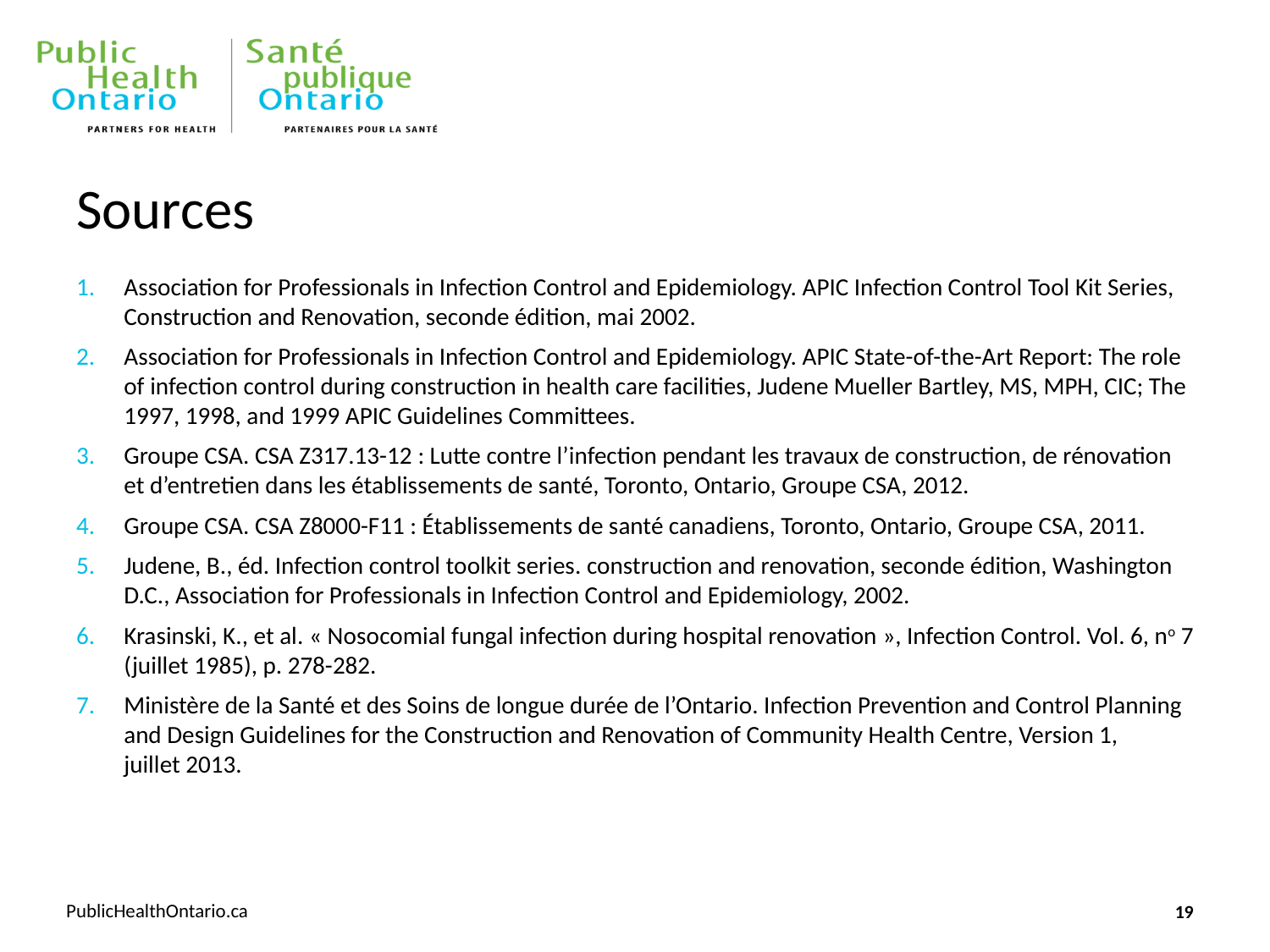

# Sources
Association for Professionals in Infection Control and Epidemiology. APIC Infection Control Tool Kit Series, Construction and Renovation, seconde édition, mai 2002.
Association for Professionals in Infection Control and Epidemiology. APIC State-of-the-Art Report: The role of infection control during construction in health care facilities, Judene Mueller Bartley, MS, MPH, CIC; The 1997, 1998, and 1999 APIC Guidelines Committees.
Groupe CSA. CSA Z317.13-12 : Lutte contre l’infection pendant les travaux de construction, de rénovation et d’entretien dans les établissements de santé, Toronto, Ontario, Groupe CSA, 2012.
Groupe CSA. CSA Z8000-F11 : Établissements de santé canadiens, Toronto, Ontario, Groupe CSA, 2011.
Judene, B., éd. Infection control toolkit series. construction and renovation, seconde édition, Washington D.C., Association for Professionals in Infection Control and Epidemiology, 2002.
Krasinski, K., et al. « Nosocomial fungal infection during hospital renovation », Infection Control. Vol. 6, no 7 (juillet 1985), p. 278-282.
Ministère de la Santé et des Soins de longue durée de l’Ontario. Infection Prevention and Control Planning and Design Guidelines for the Construction and Renovation of Community Health Centre, Version 1, juillet 2013.

19